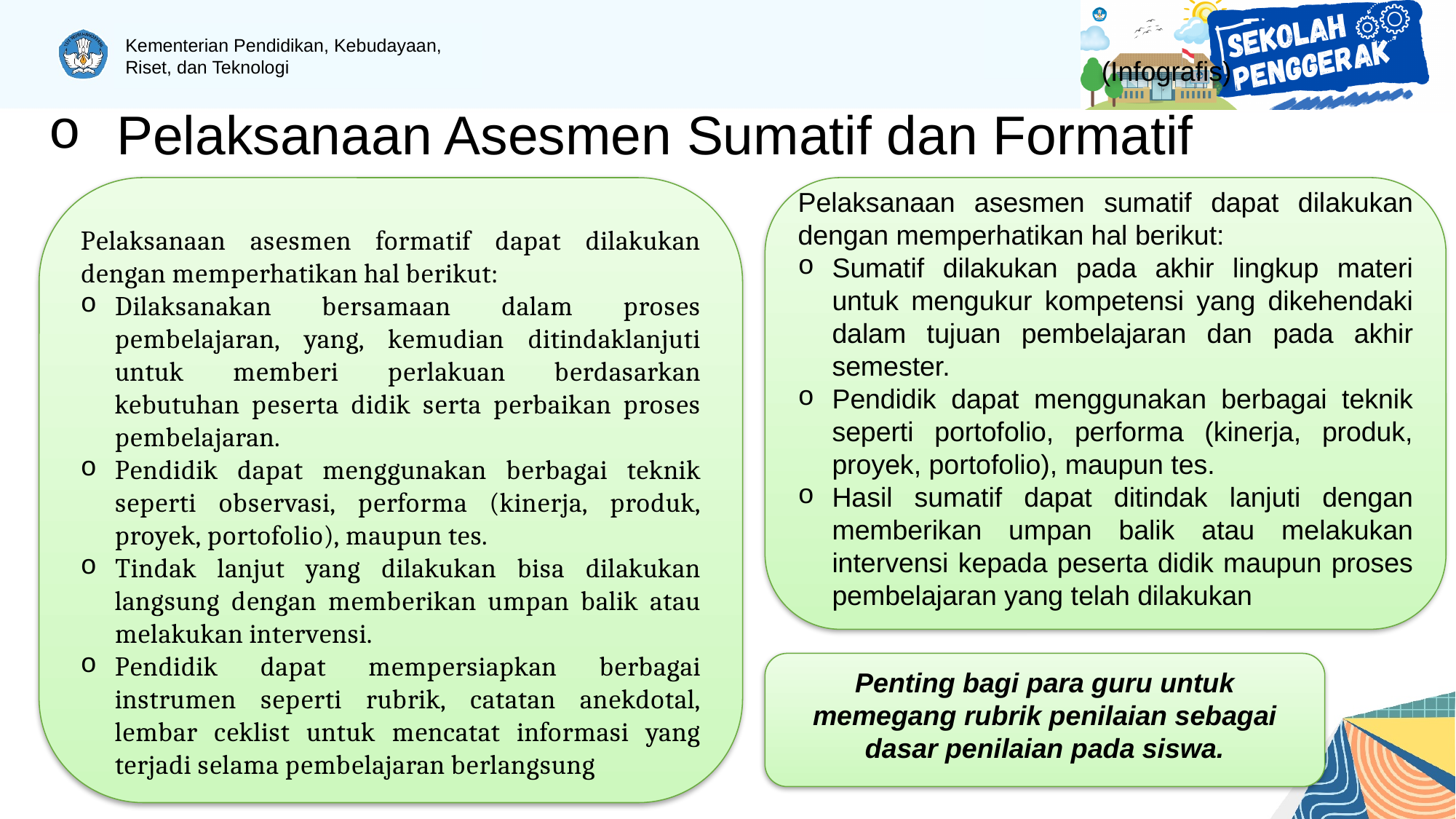

# Pelaksanaan Asesmen Sumatif dan Formatif

Pelaksanaan asesmen formatif dapat dilakukan dengan memperhatikan hal berikut:
Dilaksanakan bersamaan dalam proses pembelajaran, yang, kemudian ditindaklanjuti untuk memberi perlakuan berdasarkan kebutuhan peserta didik serta perbaikan proses pembelajaran.
Pendidik dapat menggunakan berbagai teknik seperti observasi, performa (kinerja, produk, proyek, portofolio), maupun tes.
Tindak lanjut yang dilakukan bisa dilakukan langsung dengan memberikan umpan balik atau melakukan intervensi.
Pendidik dapat mempersiapkan berbagai instrumen seperti rubrik, catatan anekdotal, lembar ceklist untuk mencatat informasi yang terjadi selama pembelajaran berlangsung

                (Infografis)

Pelaksanaan asesmen sumatif dapat dilakukan dengan memperhatikan hal berikut:
Sumatif dilakukan pada akhir lingkup materi untuk mengukur kompetensi yang dikehendaki dalam tujuan pembelajaran dan pada akhir semester.
Pendidik dapat menggunakan berbagai teknik seperti portofolio, performa (kinerja, produk, proyek, portofolio), maupun tes.
Hasil sumatif dapat ditindak lanjuti dengan memberikan umpan balik atau melakukan intervensi kepada peserta didik maupun proses pembelajaran yang telah dilakukan

Penting bagi para guru untuk memegang rubrik penilaian sebagai dasar penilaian pada siswa.